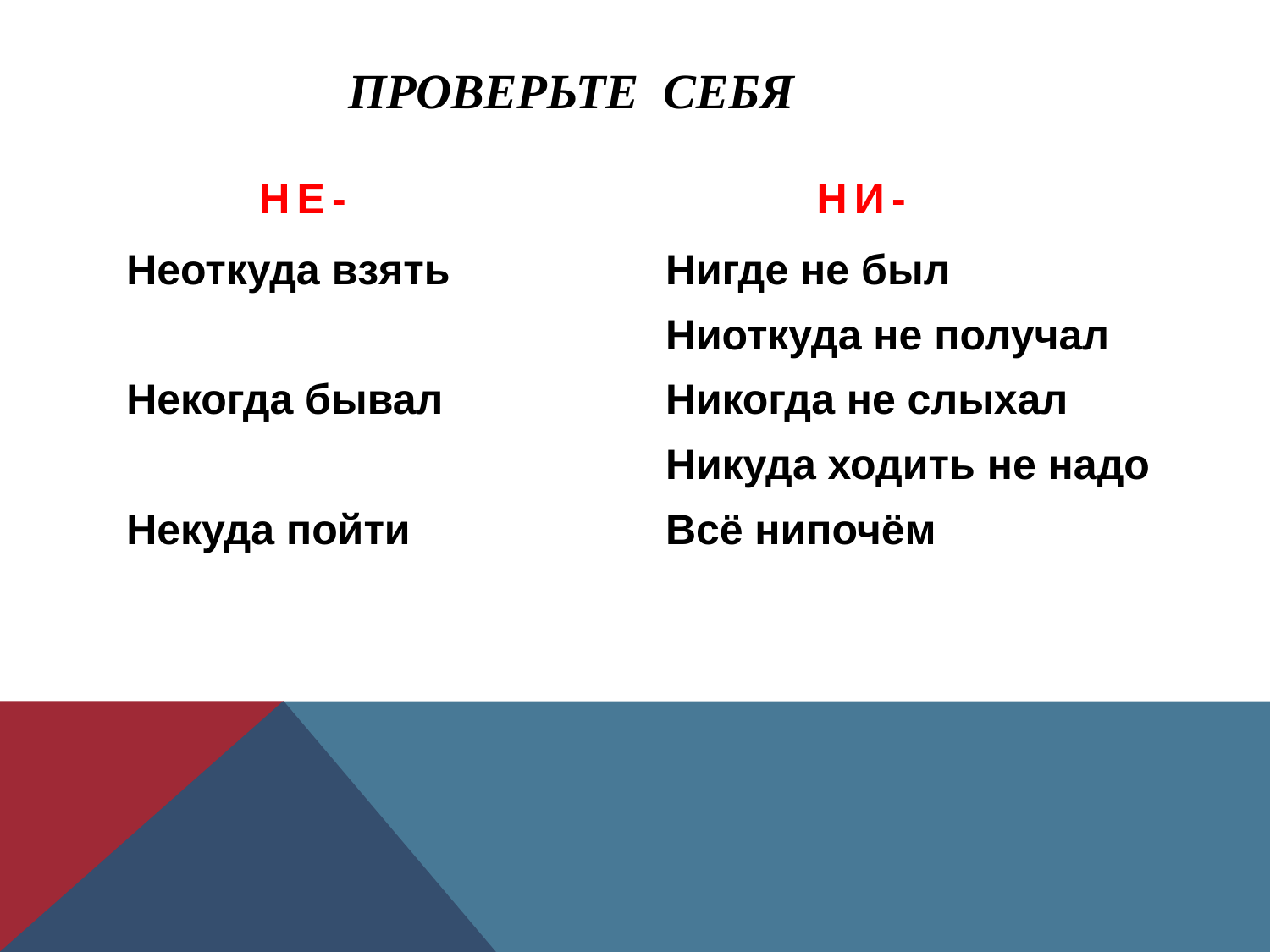

# ПРОВЕРЬТЕ  СЕБЯ
       НЕ-
        НИ-
Неоткуда взять

Некогда бывал

Некуда пойти
Нигде не был
Ниоткуда не получал
Никогда не слыхал
Никуда ходить не надо
Всё нипочём